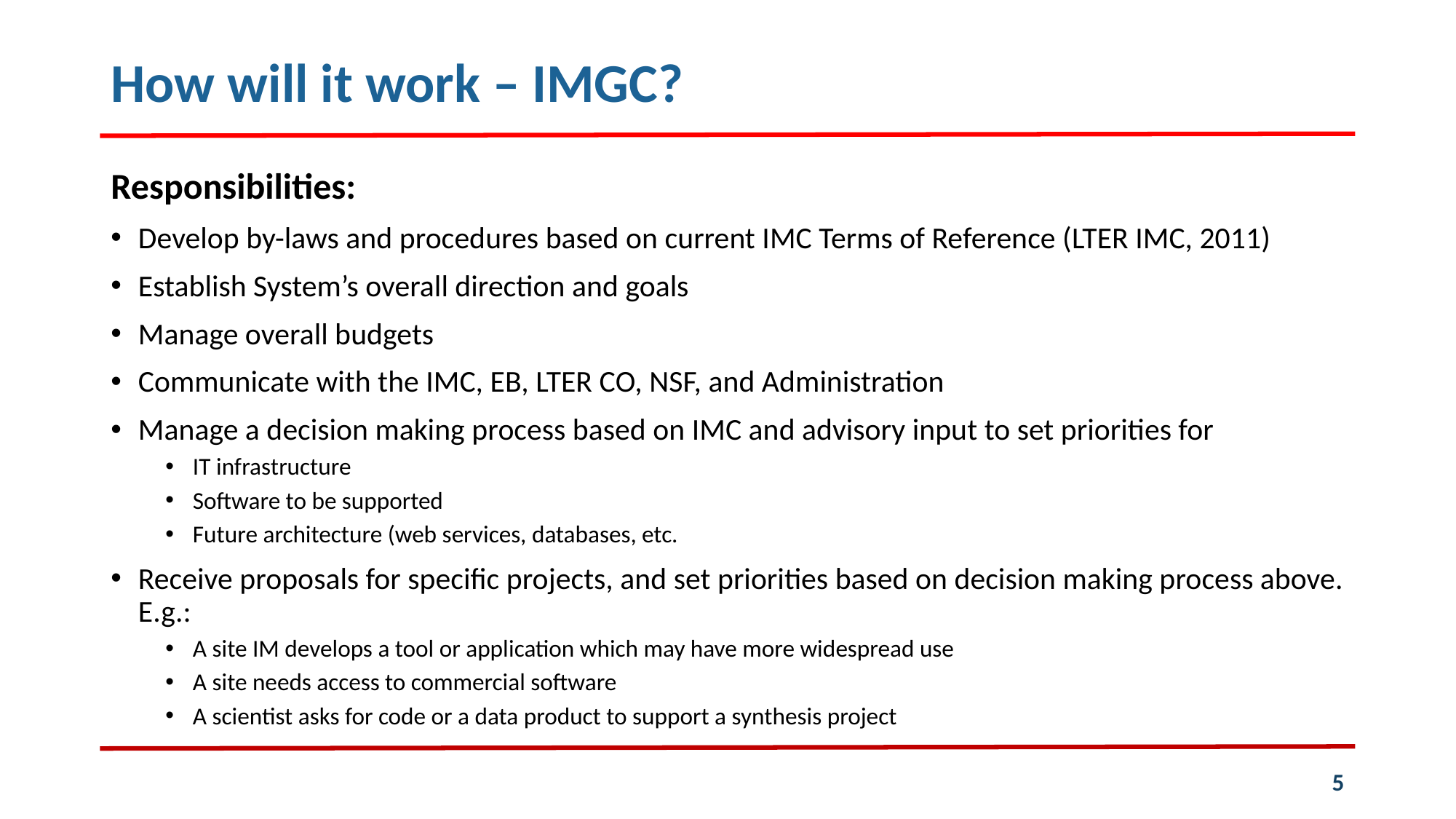

# How will it work – IMGC?
Responsibilities:
Develop by-laws and procedures based on current IMC Terms of Reference (LTER IMC, 2011)
Establish System’s overall direction and goals
Manage overall budgets
Communicate with the IMC, EB, LTER CO, NSF, and Administration
Manage a decision making process based on IMC and advisory input to set priorities for
IT infrastructure
Software to be supported
Future architecture (web services, databases, etc.
Receive proposals for specific projects, and set priorities based on decision making process above. E.g.:
A site IM develops a tool or application which may have more widespread use
A site needs access to commercial software
A scientist asks for code or a data product to support a synthesis project
5